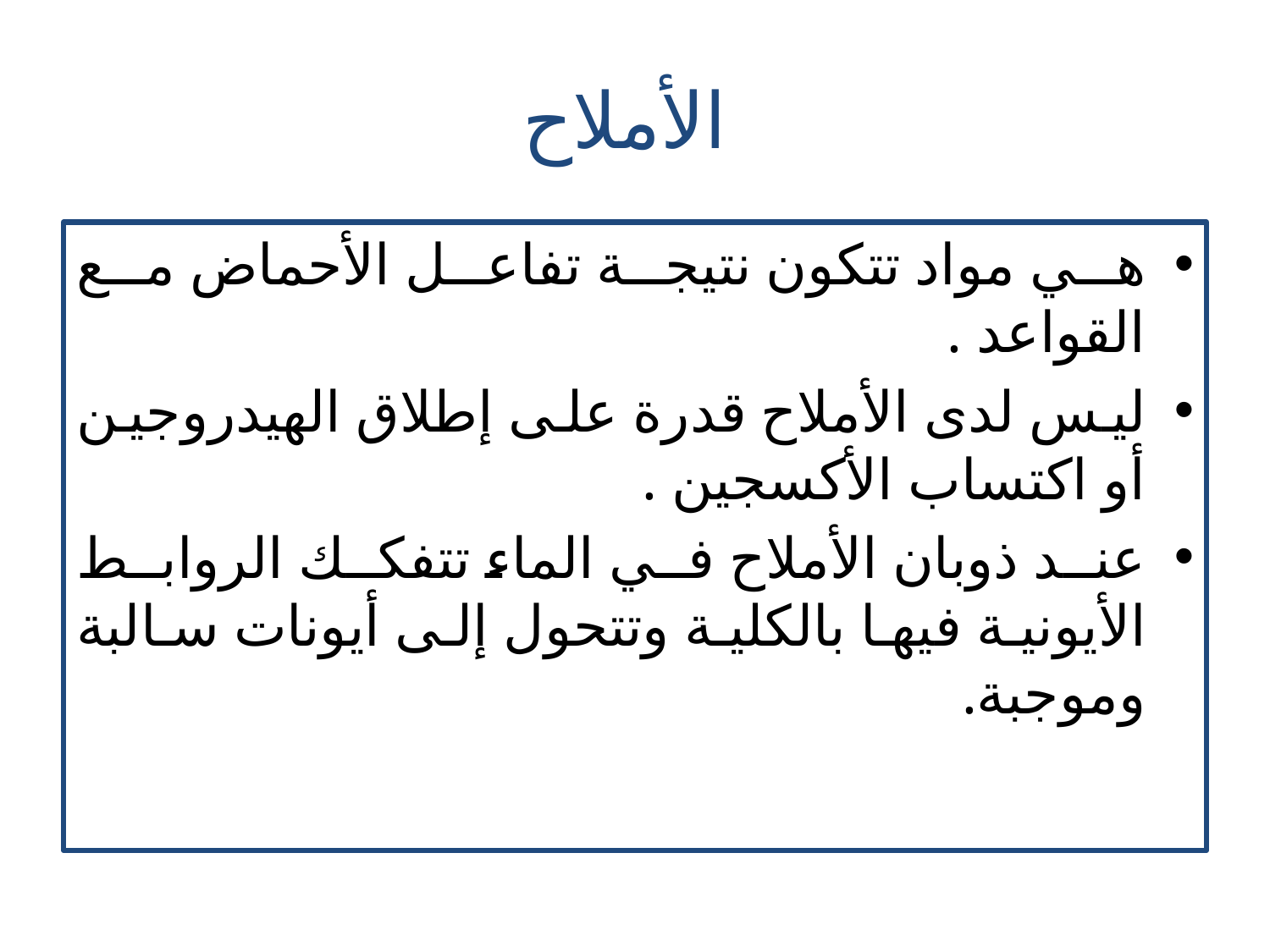

# الأملاح
هي مواد تتكون نتيجة تفاعل الأحماض مع القواعد .
ليس لدى الأملاح قدرة على إطلاق الهيدروجين أو اكتساب الأكسجين .
عند ذوبان الأملاح في الماء تتفكك الروابط الأيونية فيها بالكلية وتتحول إلى أيونات سالبة وموجبة.